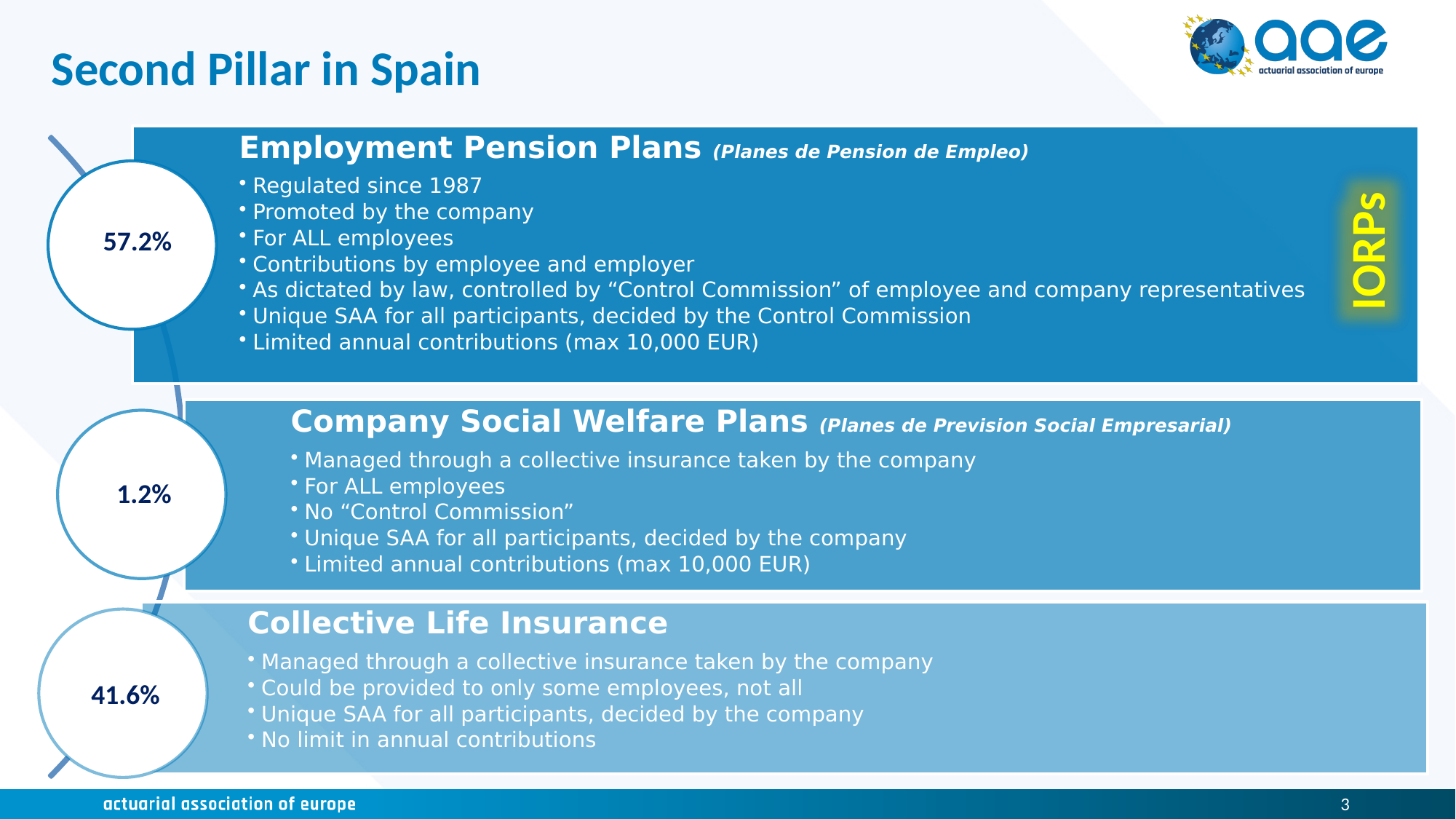

# Second Pillar in Spain
Employment Pension Plans (Planes de Pension de Empleo)
Regulated since 1987
Promoted by the company
For ALL employees
Contributions by employee and employer
As dictated by law, controlled by “Control Commission” of employee and company representatives
Unique SAA for all participants, decided by the Control Commission
Limited annual contributions (max 10,000 EUR)

Company Social Welfare Plans (Planes de Prevision Social Empresarial)
Managed through a collective insurance taken by the company
For ALL employees
No “Control Commission”
Unique SAA for all participants, decided by the company
Limited annual contributions (max 10,000 EUR)
Collective Life Insurance
Managed through a collective insurance taken by the company
Could be provided to only some employees, not all
Unique SAA for all participants, decided by the company
No limit in annual contributions
IORPs
57.2%
1.2%
41.6%
3